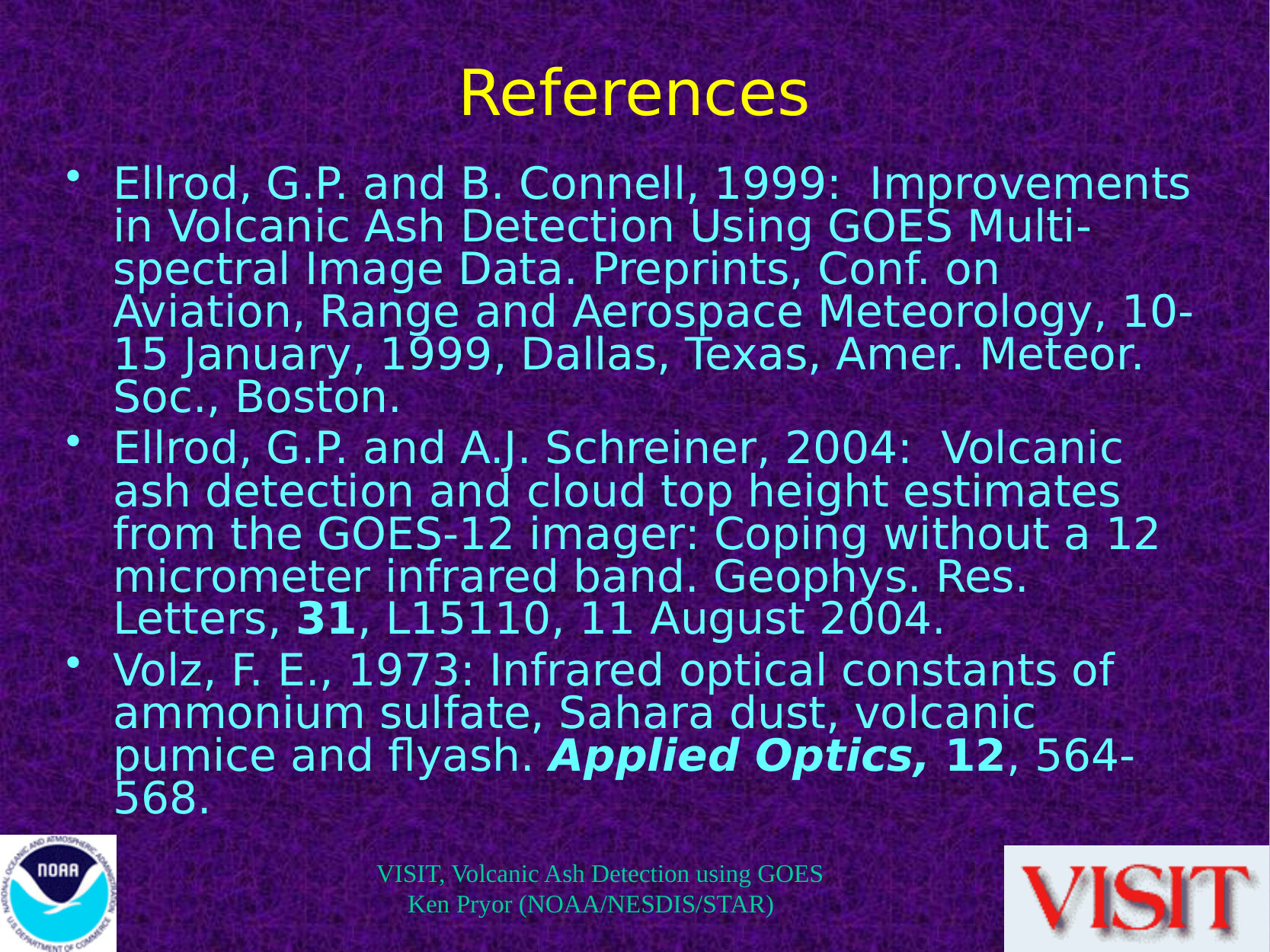

# References
Ellrod, G.P. and B. Connell, 1999:  Improvements in Volcanic Ash Detection Using GOES Multi-spectral Image Data. Preprints, Conf. on Aviation, Range and Aerospace Meteorology, 10-15 January, 1999, Dallas, Texas, Amer. Meteor. Soc., Boston.
Ellrod, G.P. and A.J. Schreiner, 2004:  Volcanic ash detection and cloud top height estimates from the GOES-12 imager: Coping without a 12 micrometer infrared band. Geophys. Res. Letters, 31, L15110, 11 August 2004.
Volz, F. E., 1973: Infrared optical constants of ammonium sulfate, Sahara dust, volcanic pumice and flyash. Applied Optics, 12, 564-568.